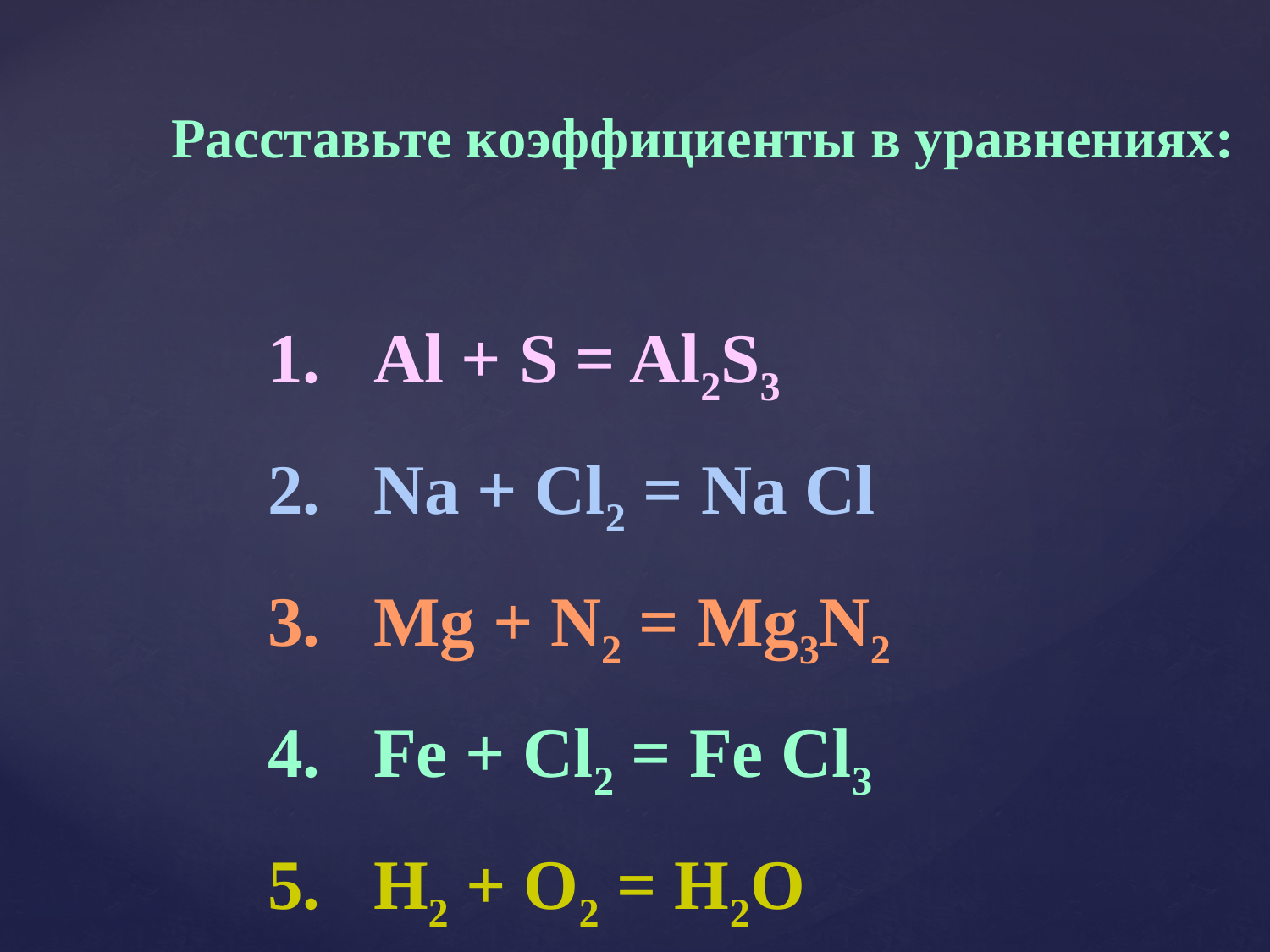

Расставьте коэффициенты в уравнениях:
    1.   Al + S = Al2S3
    2.   Na + Cl2 = Na Cl
    3.   Mg + N2 = Mg3N2
    4.   Fe + Cl2 = Fe Cl3
    5.   H2 + O2 = H2O